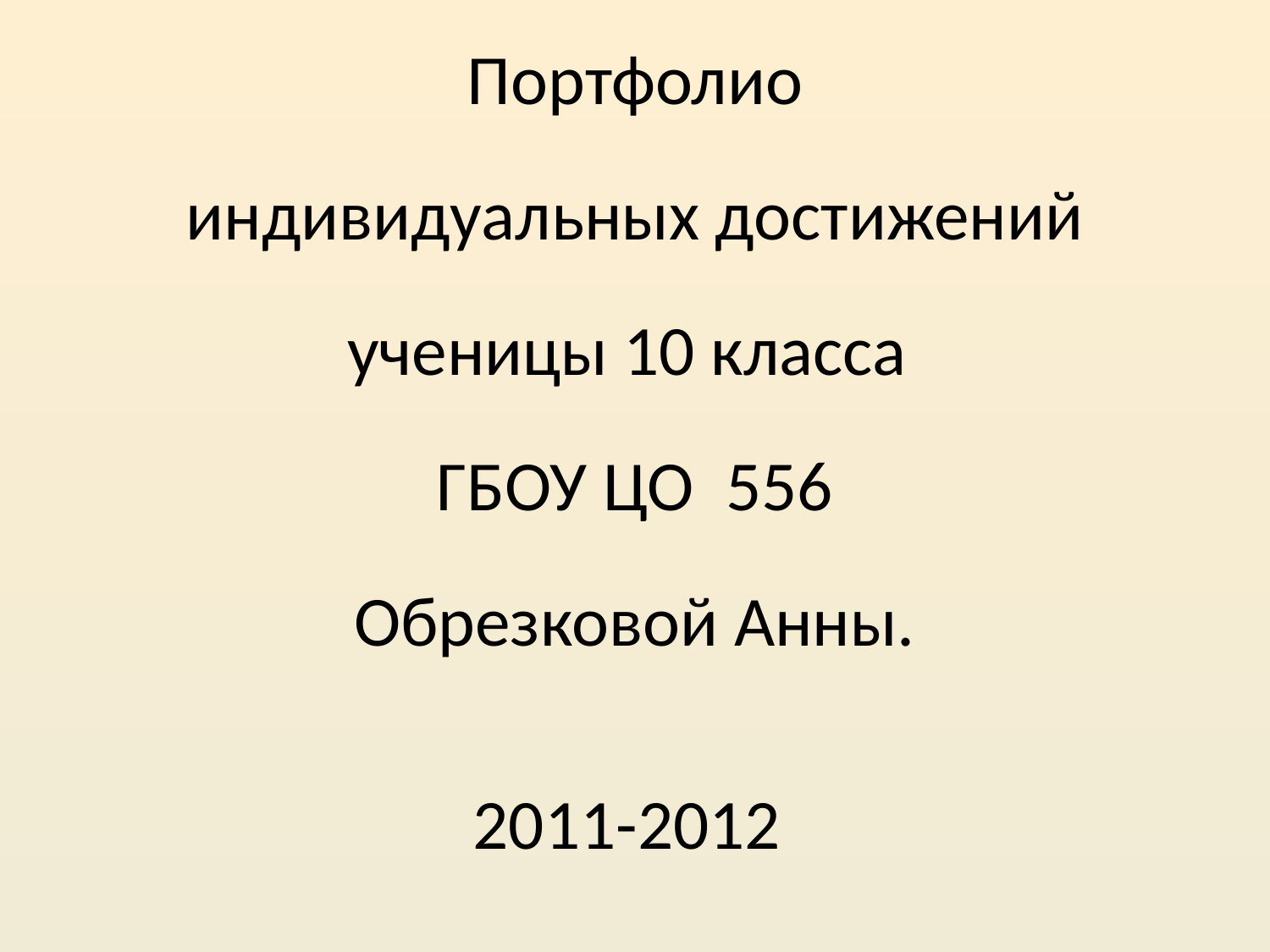

# Портфолио индивидуальных достижений ученицы 10 класса ГБОУ ЦО  556 Обрезковой Анны. 2011-2012